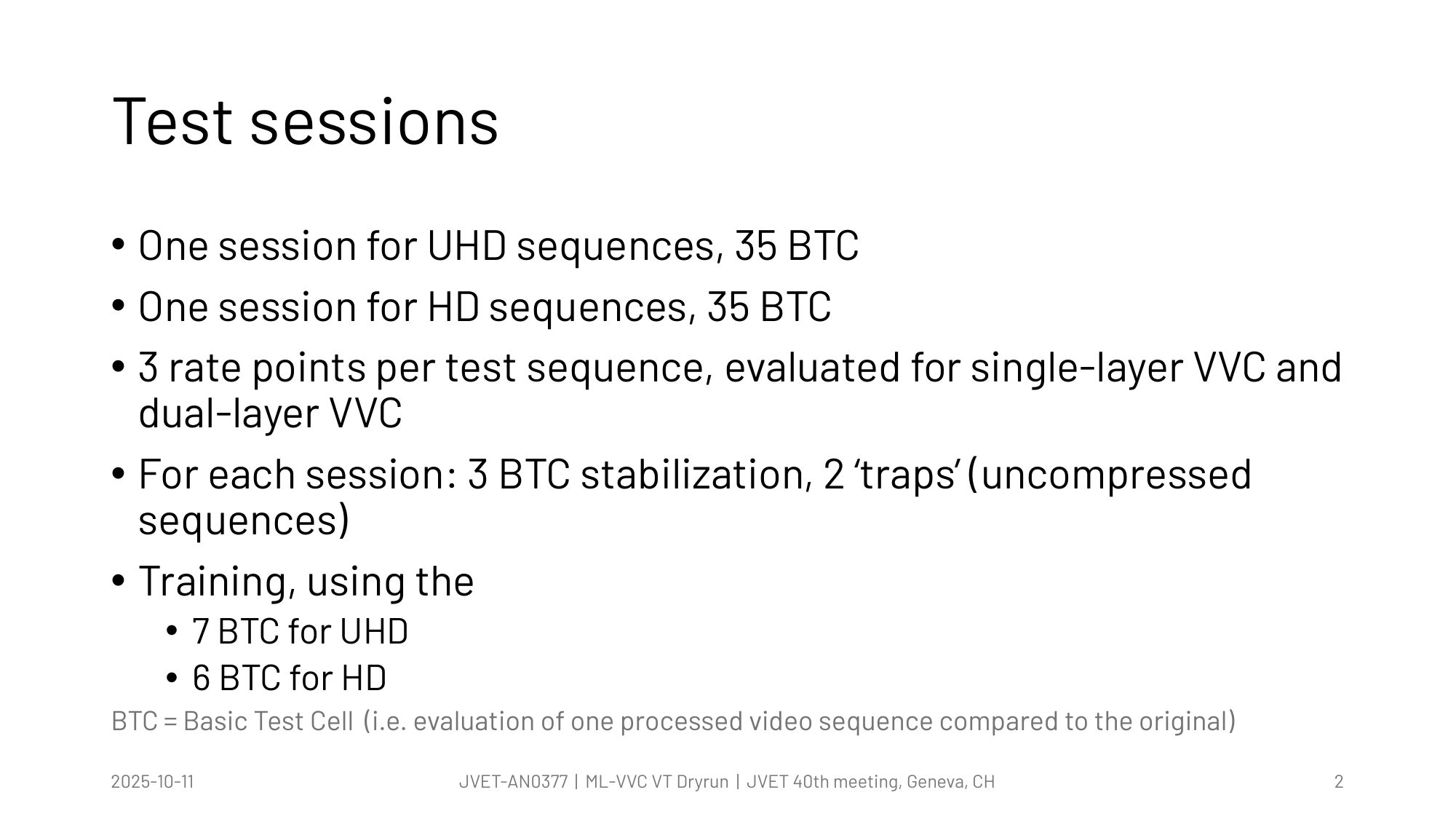

# Test sessions
One session for UHD sequences, 35 BTC
One session for HD sequences, 35 BTC
3 rate points per test sequence, evaluated for single-layer VVC and dual-layer VVC
For each session: 3 BTC stabilization, 2 ‘traps’ (uncompressed sequences)
Training, using the
7 BTC for UHD
6 BTC for HD
BTC = Basic Test Cell  (i.e. evaluation of one processed video sequence compared to the original)
2025-10-11
JVET-AN0377  |  ML-VVC VT Dryrun  |  JVET 40th meeting, Geneva, CH
2